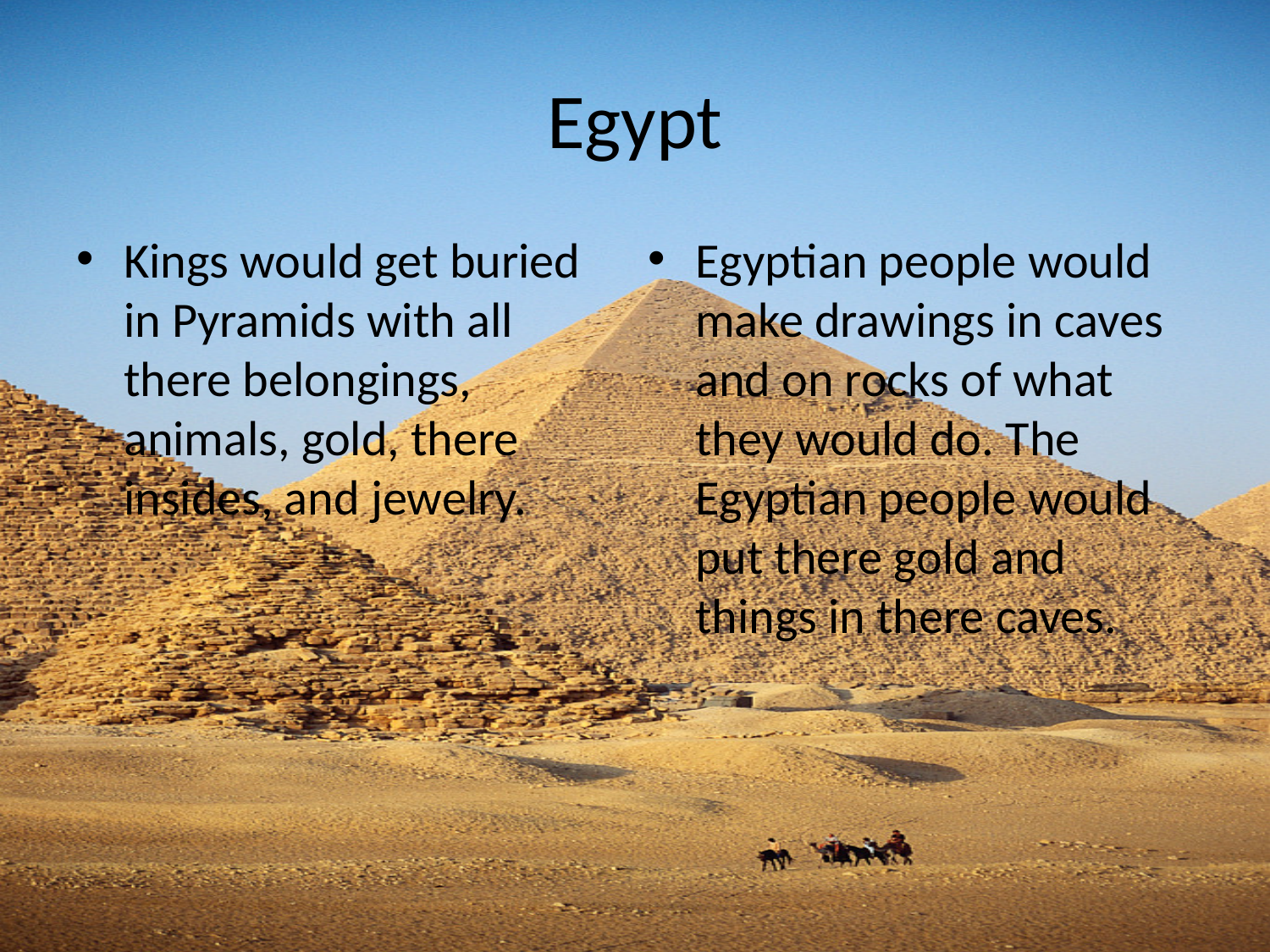

# Egypt
Kings would get buried in Pyramids with all there belongings, animals, gold, there insides, and jewelry.
Egyptian people would make drawings in caves and on rocks of what they would do. The Egyptian people would put there gold and things in there caves.